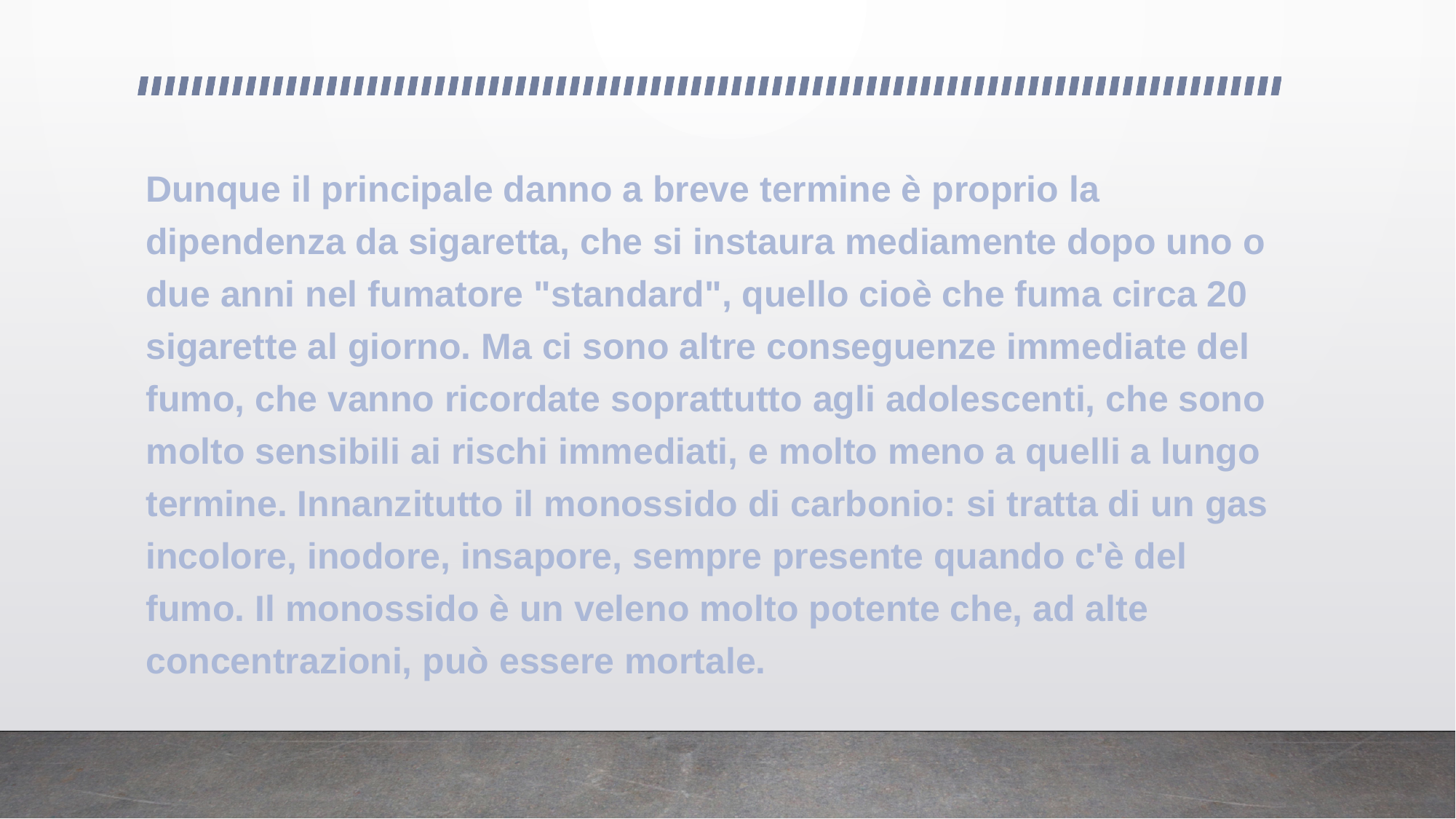

#
Dunque il principale danno a breve termine è proprio la dipendenza da sigaretta, che si instaura mediamente dopo uno o due anni nel fumatore "standard", quello cioè che fuma circa 20 sigarette al giorno. Ma ci sono altre conseguenze immediate del fumo, che vanno ricordate soprattutto agli adolescenti, che sono molto sensibili ai rischi immediati, e molto meno a quelli a lungo termine. Innanzitutto il monossido di carbonio: si tratta di un gas incolore, inodore, insapore, sempre presente quando c'è del fumo. Il monossido è un veleno molto potente che, ad alte concentrazioni, può essere mortale.